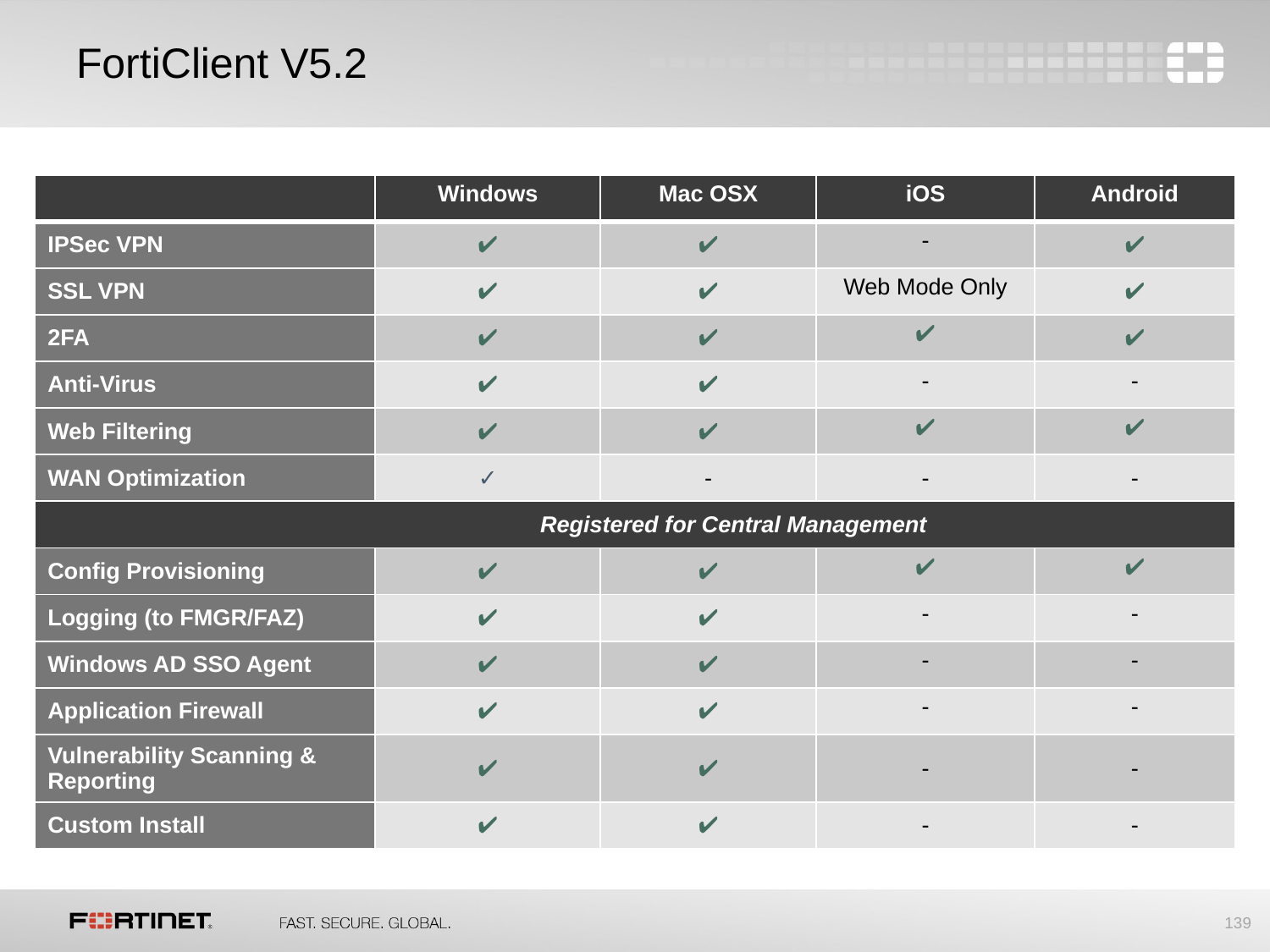

# FortiClient V5.2
New in 4.0 MR3
|  | Windows | Mac OSX | iOS | Android |
| --- | --- | --- | --- | --- |
| IPSec VPN | ✔ | ✔ | - | ✔ |
| SSL VPN | ✔ | ✔ | Web Mode Only | ✔ |
| 2FA | ✔ | ✔ | ✔ | ✔ |
| Anti-Virus | ✔ | ✔ | - | - |
| Web Filtering | ✔ | ✔ | ✔ | ✔ |
| WAN Optimization | ✓ | - | - | - |
| Registered for Central Management |  |  |  |  |
| Config Provisioning | ✔ | ✔ | ✔ | ✔ |
| Logging (to FMGR/FAZ) | ✔ | ✔ | - | - |
| Windows AD SSO Agent | ✔ | ✔ | - | - |
| Application Firewall | ✔ | ✔ | - | - |
| Vulnerability Scanning & Reporting | ✔ | ✔ | - | - |
| Custom Install | ✔ | ✔ | - | - |